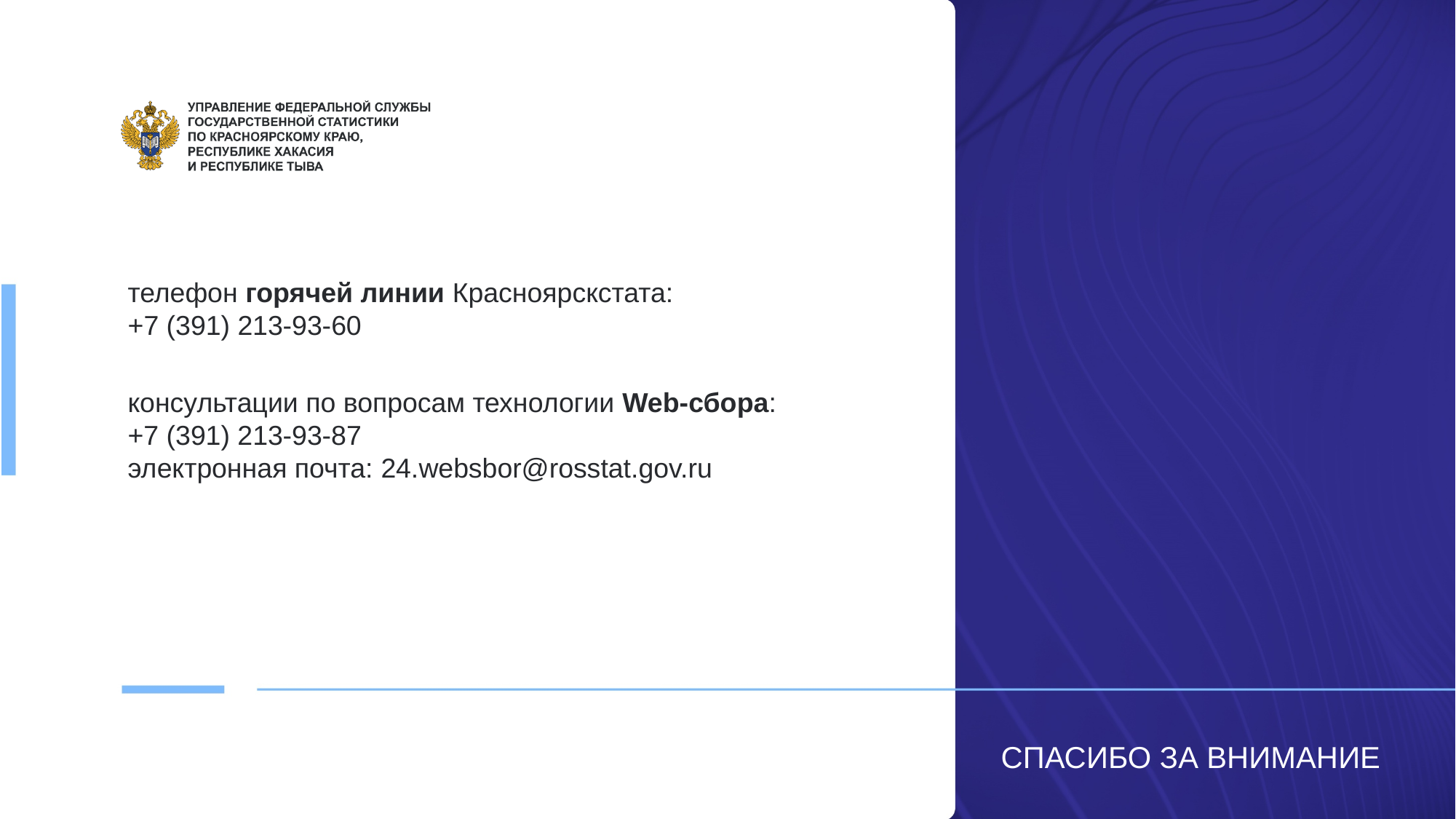

телефон горячей линии Красноярскстата:
+7 (391) 213-93-60
консультации по вопросам технологии Web-сбора:
+7 (391) 213-93-87
электронная почта: 24.websbor@rosstat.gov.ru

СПАСИБО ЗА ВНИМАНИЕ